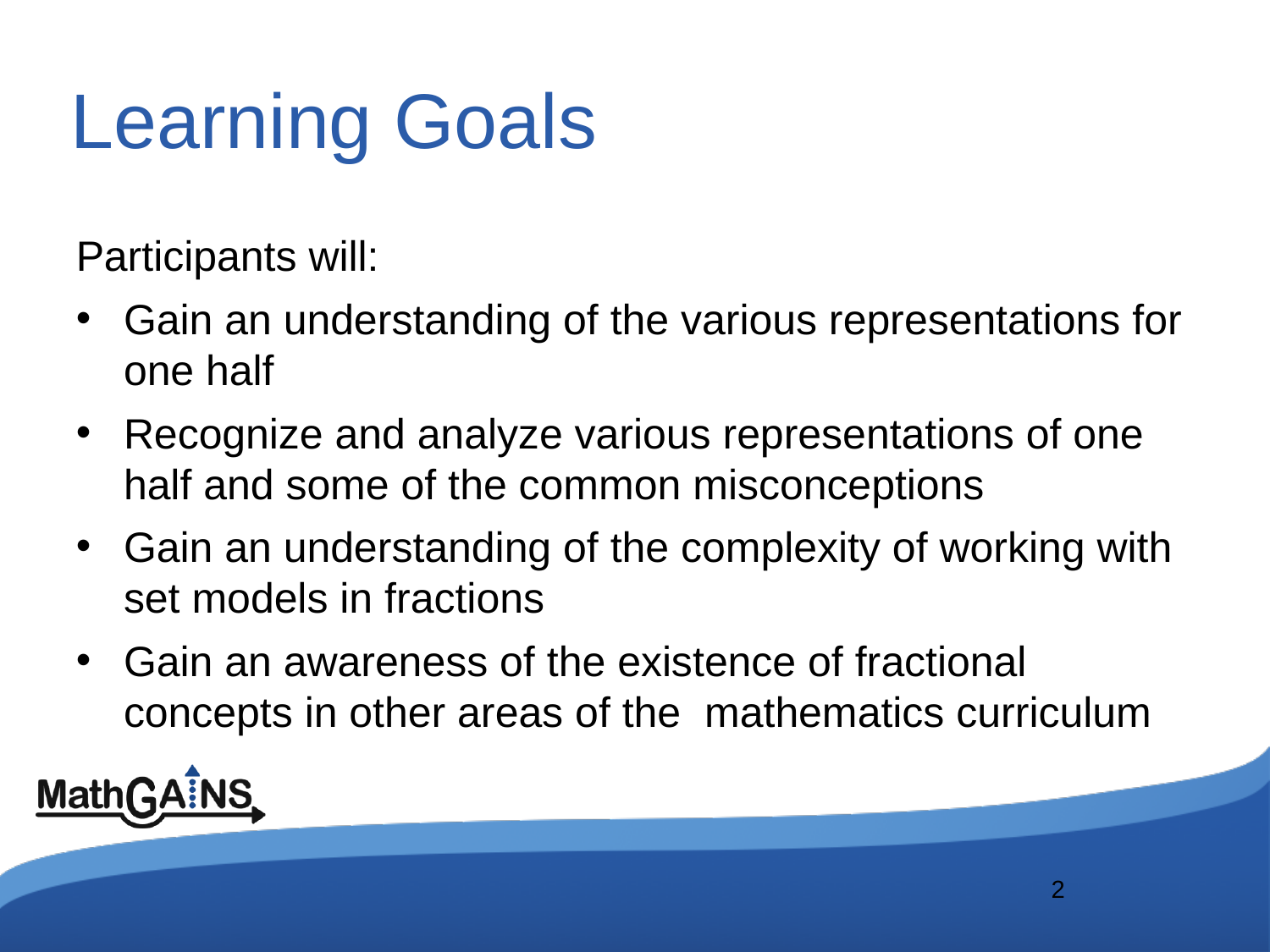

# Learning Goals
Participants will:
Gain an understanding of the various representations for one half
Recognize and analyze various representations of one half and some of the common misconceptions
Gain an understanding of the complexity of working with set models in fractions
Gain an awareness of the existence of fractional concepts in other areas of the  mathematics curriculum
2